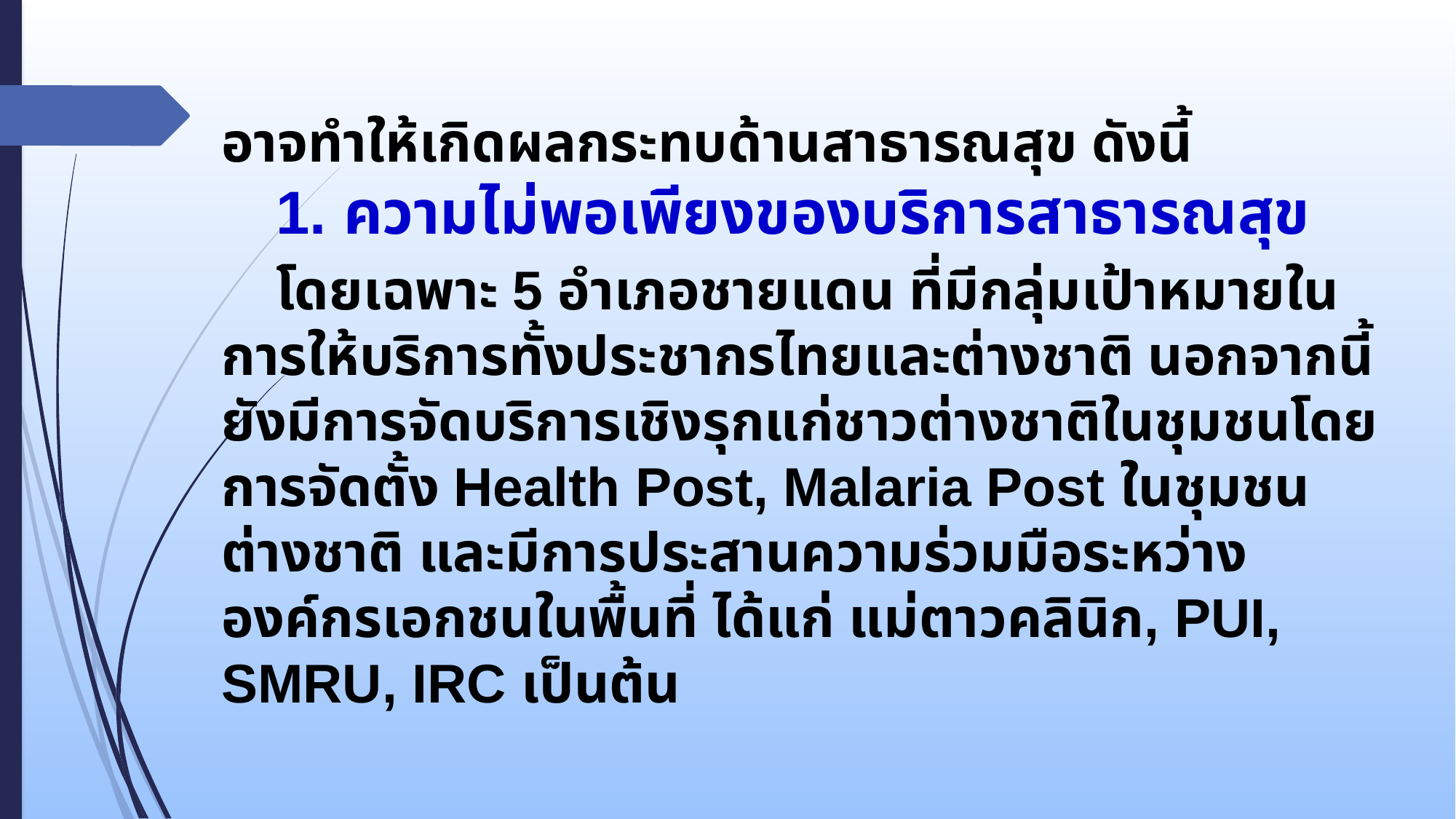

อาจทำให้เกิดผลกระทบด้านสาธารณสุข ดังนี้
1. ความไม่พอเพียงของบริการสาธารณสุข
โดยเฉพาะ 5 อำเภอชายแดน ที่มีกลุ่มเป้าหมายในการให้บริการทั้งประชากรไทยและต่างชาติ นอกจากนี้ยังมีการจัดบริการเชิงรุกแก่ชาวต่างชาติในชุมชนโดยการจัดตั้ง Health Post, Malaria Post ในชุมชนต่างชาติ และมีการประสานความร่วมมือระหว่างองค์กรเอกชนในพื้นที่ ได้แก่ แม่ตาวคลินิก, PUI, SMRU, IRC เป็นต้น